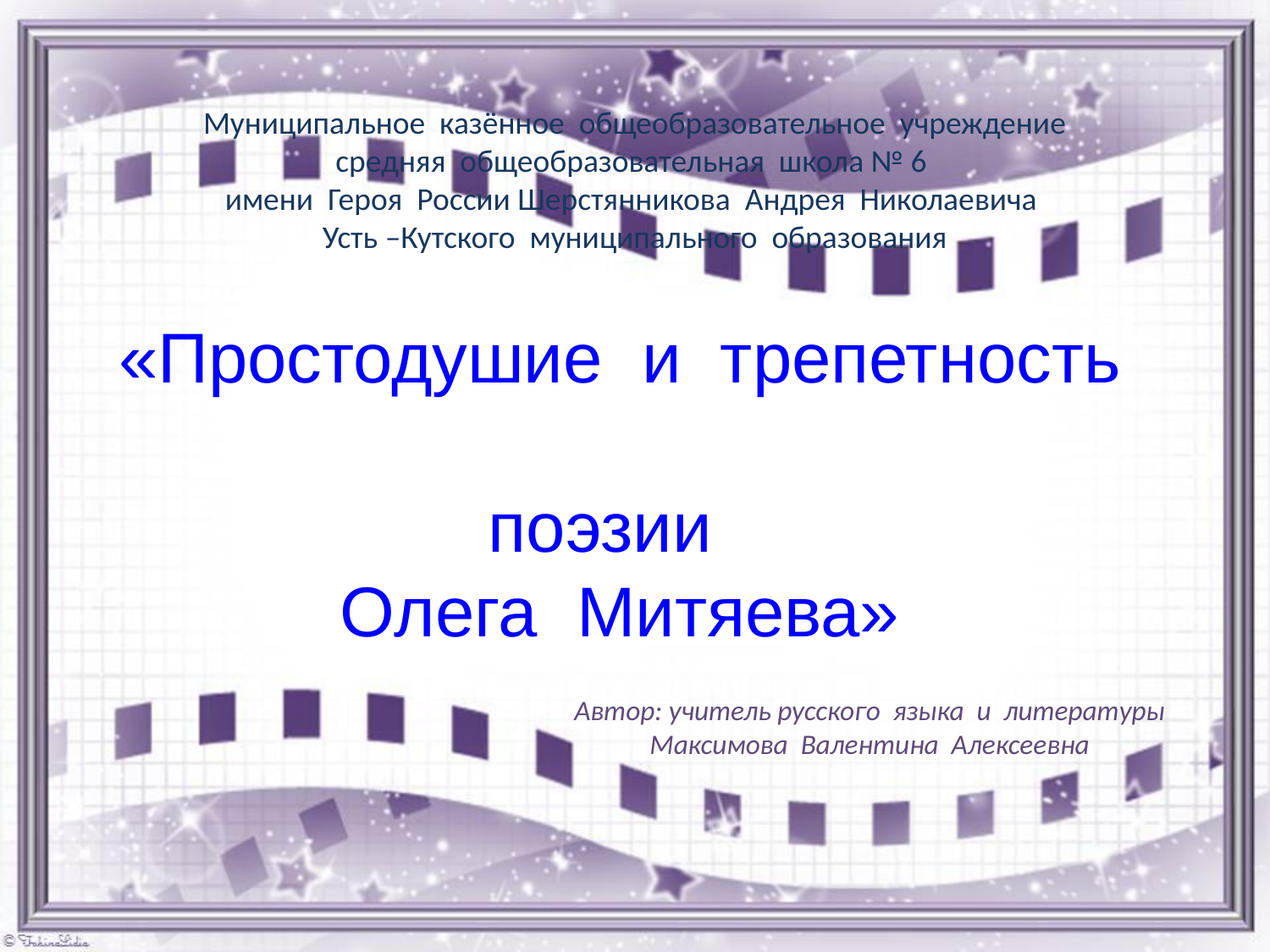

Муниципальное  казённое  общеобразовательное  учреждение
средняя  общеобразовательная  школа № 6
имени  Героя  России Шерстянникова  Андрея  Николаевича
Усть –Кутского  муниципального  образования
«Простодушие  и  трепетность
поэзии
Олега  Митяева»

Автор: учитель русского  языка  и  литературы
Максимова  Валентина  Алексеевна